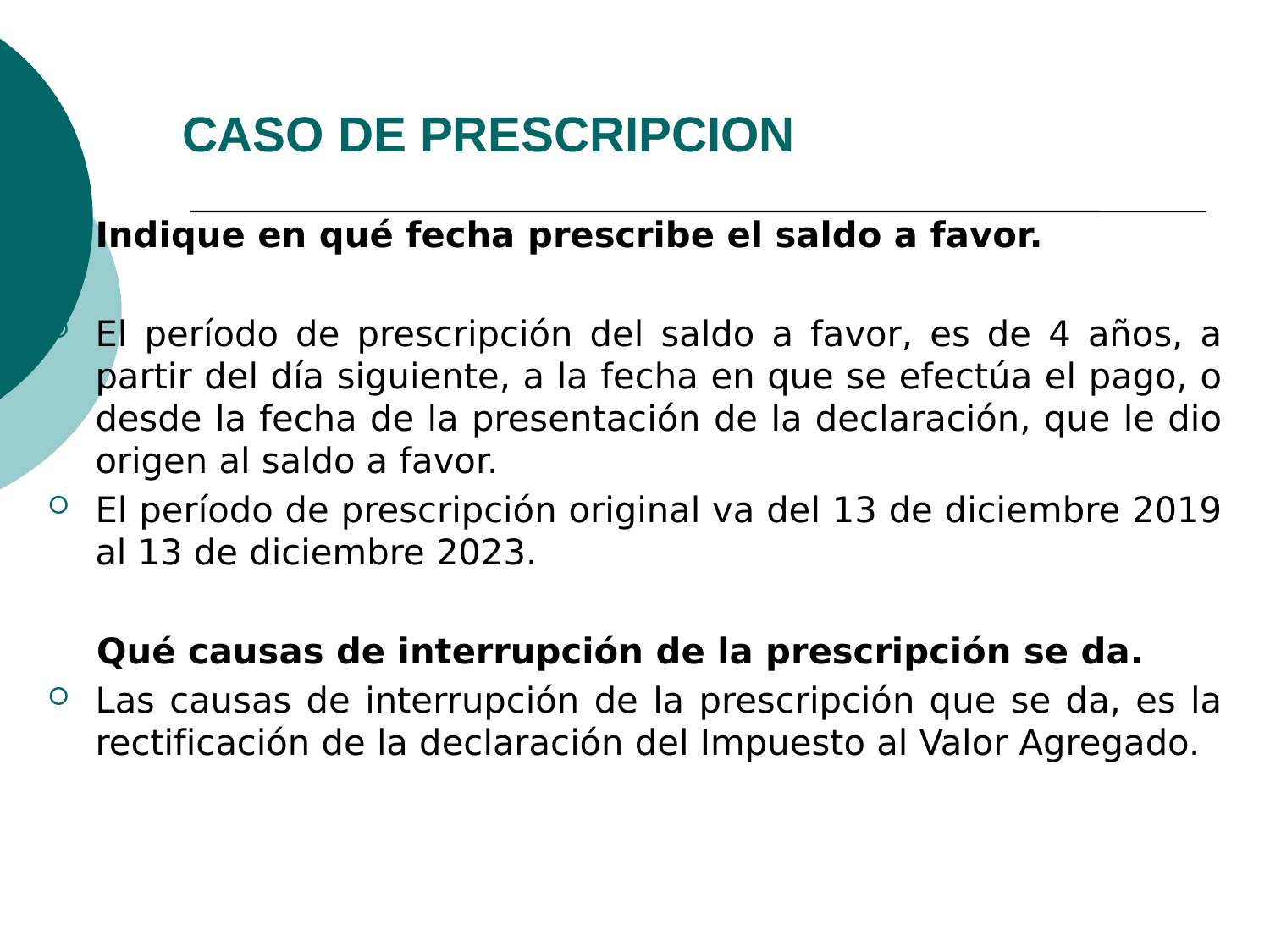

CASO DE PRESCRIPCION
Indique en qué fecha prescribe el saldo a favor.

El período de prescripción del saldo a favor, es de 4 años, a partir del día siguiente, a la fecha en que se efectúa el pago, o desde la fecha de la presentación de la declaración, que le dio origen al saldo a favor.
El período de prescripción original va del 13 de diciembre 2019 al 13 de diciembre 2023.

    Qué causas de interrupción de la prescripción se da.
Las causas de interrupción de la prescripción que se da, es la rectificación de la declaración del Impuesto al Valor Agregado.